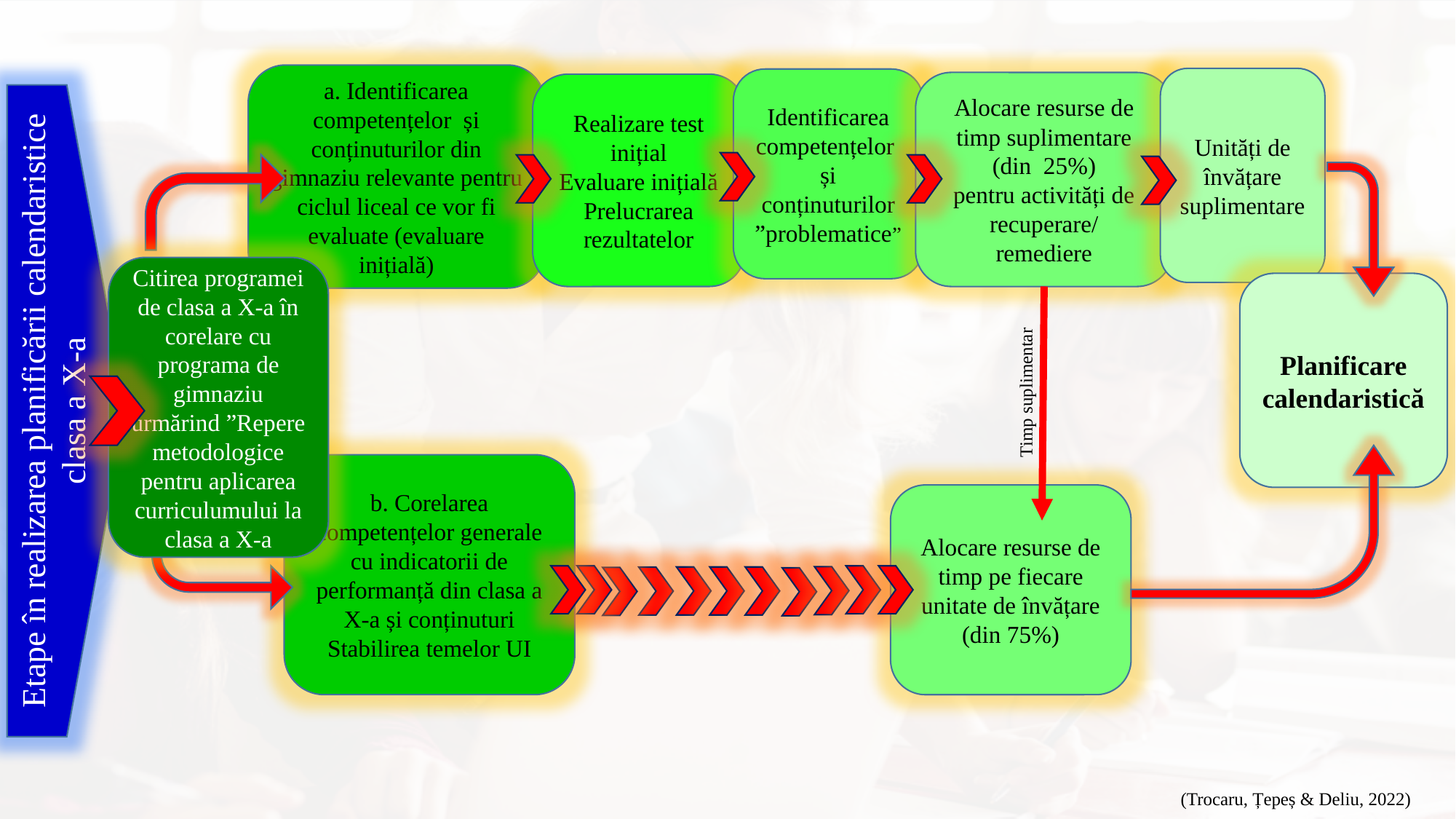

a. Identificarea competențelor  și conținuturilor din gimnaziu relevante pentru ciclul liceal ce vor fi evaluate (evaluare inițială)
Unități de învățare suplimentare
Identificarea competențelor  și conținuturilor ”problematice”
Alocare resurse de timp suplimentare (din  25%)
pentru activități de recuperare/
remediere
Realizare test inițial
Evaluare inițială
Prelucrarea rezultatelor
Etape în realizarea planificării calendaristice clasa a X-a

Citirea programei de clasa a X-a în corelare cu programa de gimnaziu urmărind ”Repere metodologice pentru aplicarea curriculumului la clasa a X-a
Planificare calendaristică
Timp suplimentar

b. Corelarea competențelor generale cu indicatorii de performanță din clasa a X-a și conținuturi
Stabilirea temelor UI
Alocare resurse de timp pe fiecare unitate de învățare (din 75%)

(Trocaru, Țepeș & Deliu, 2022)